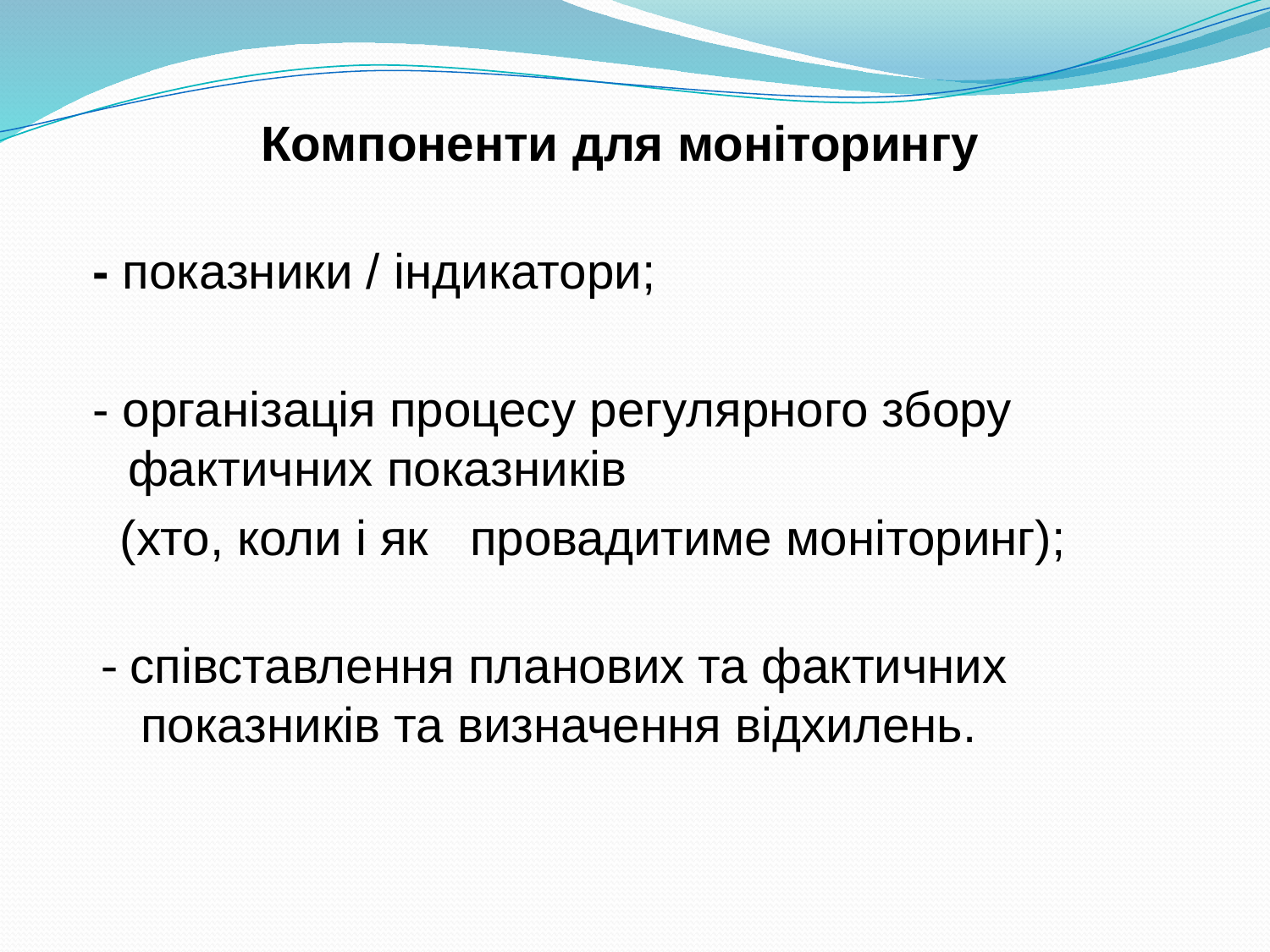

Компоненти для моніторингу
    - показники / індикатори;

    - організація процесу регулярного збору
       фактичних показників
      (хто, коли і як   провадитиме моніторинг);
     - співставлення планових та фактичних
        показників та визначення відхилень.